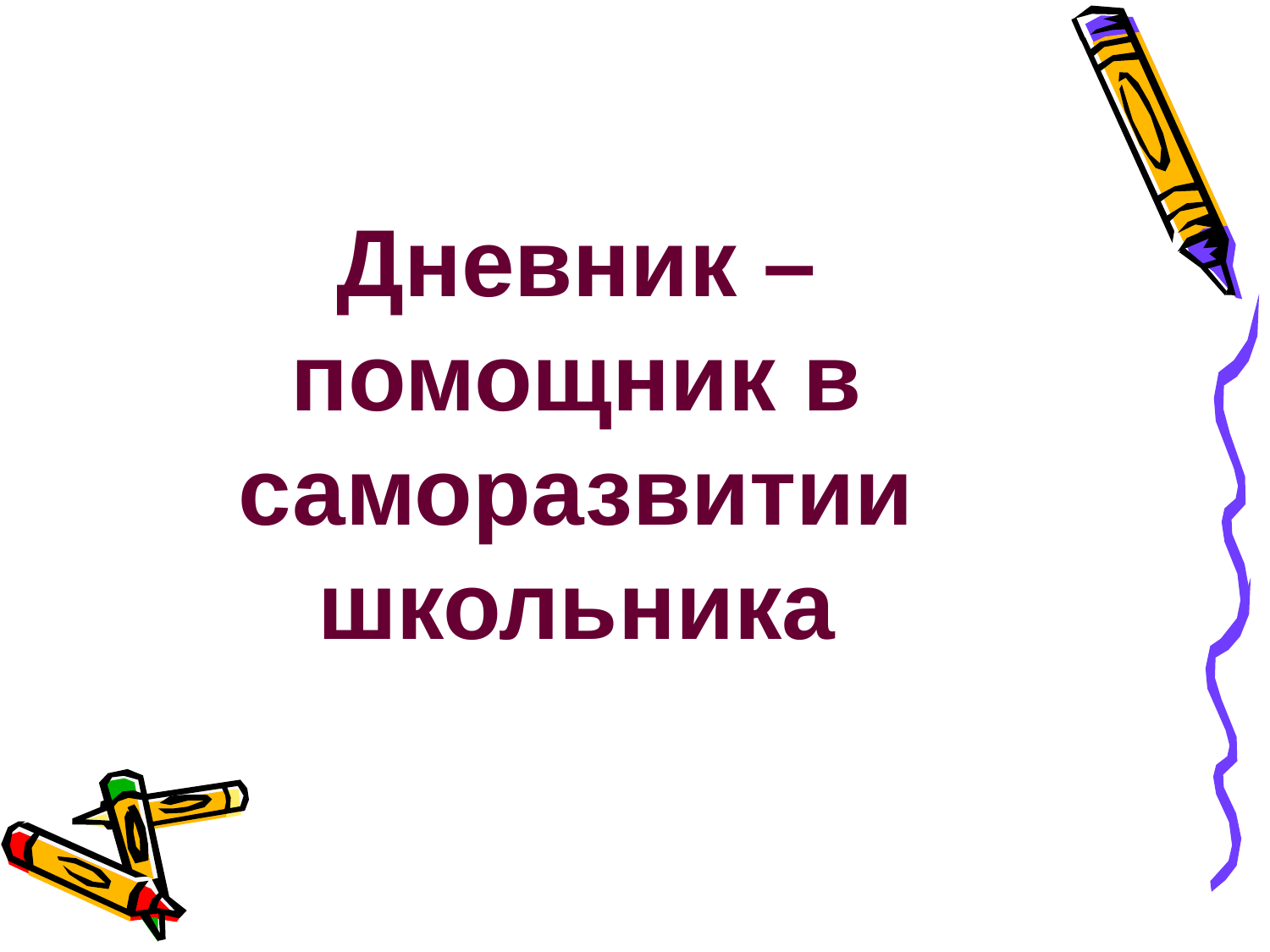

# Дневник – помощник в саморазвитии школьника